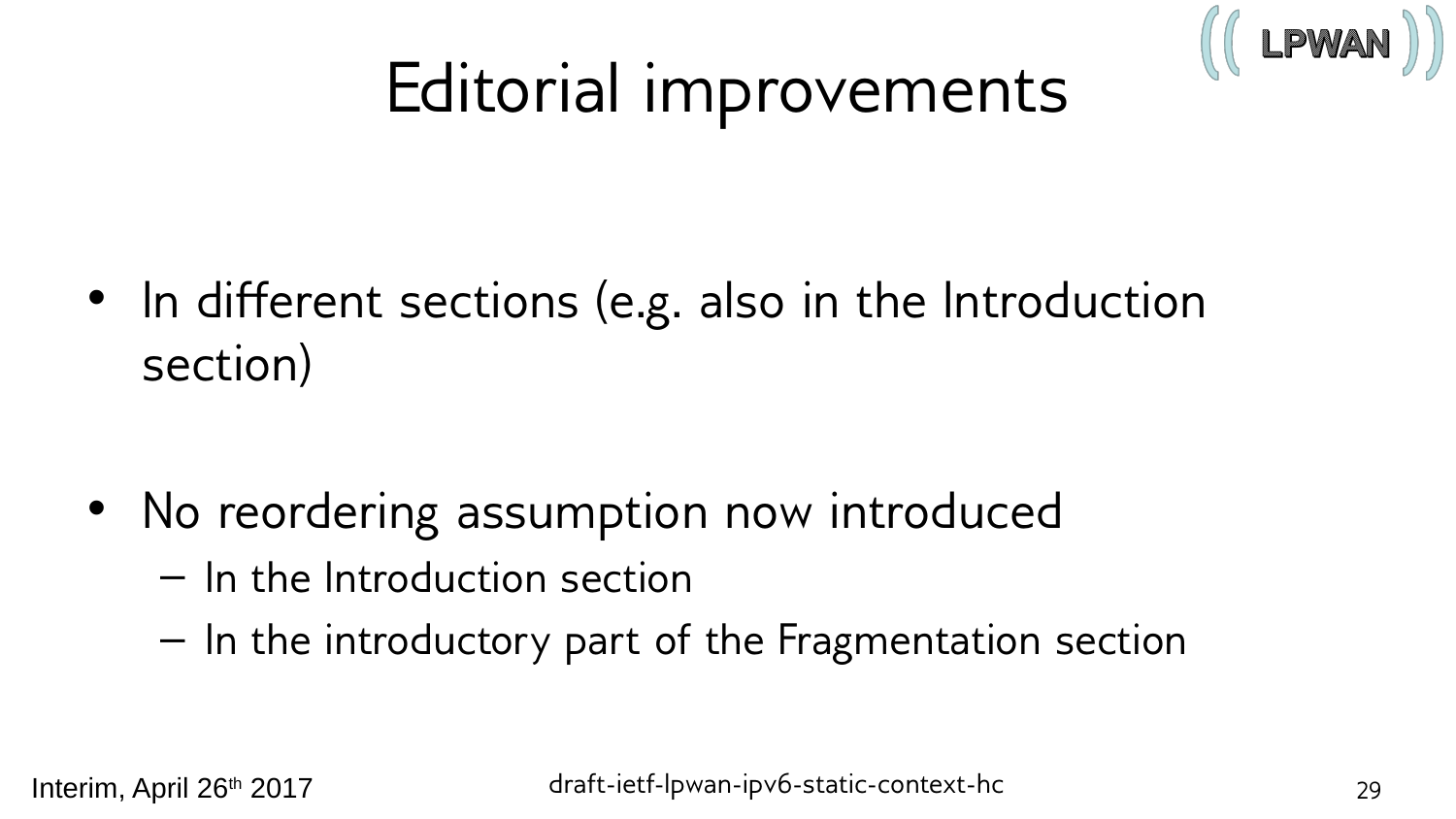

# Editorial improvements
In different sections (e.g. also in the Introduction section)

No reordering assumption now introduced
In the Introduction section
In the introductory part of the Fragmentation section

draft-ietf-lpwan-ipv6-static-context-hc
29